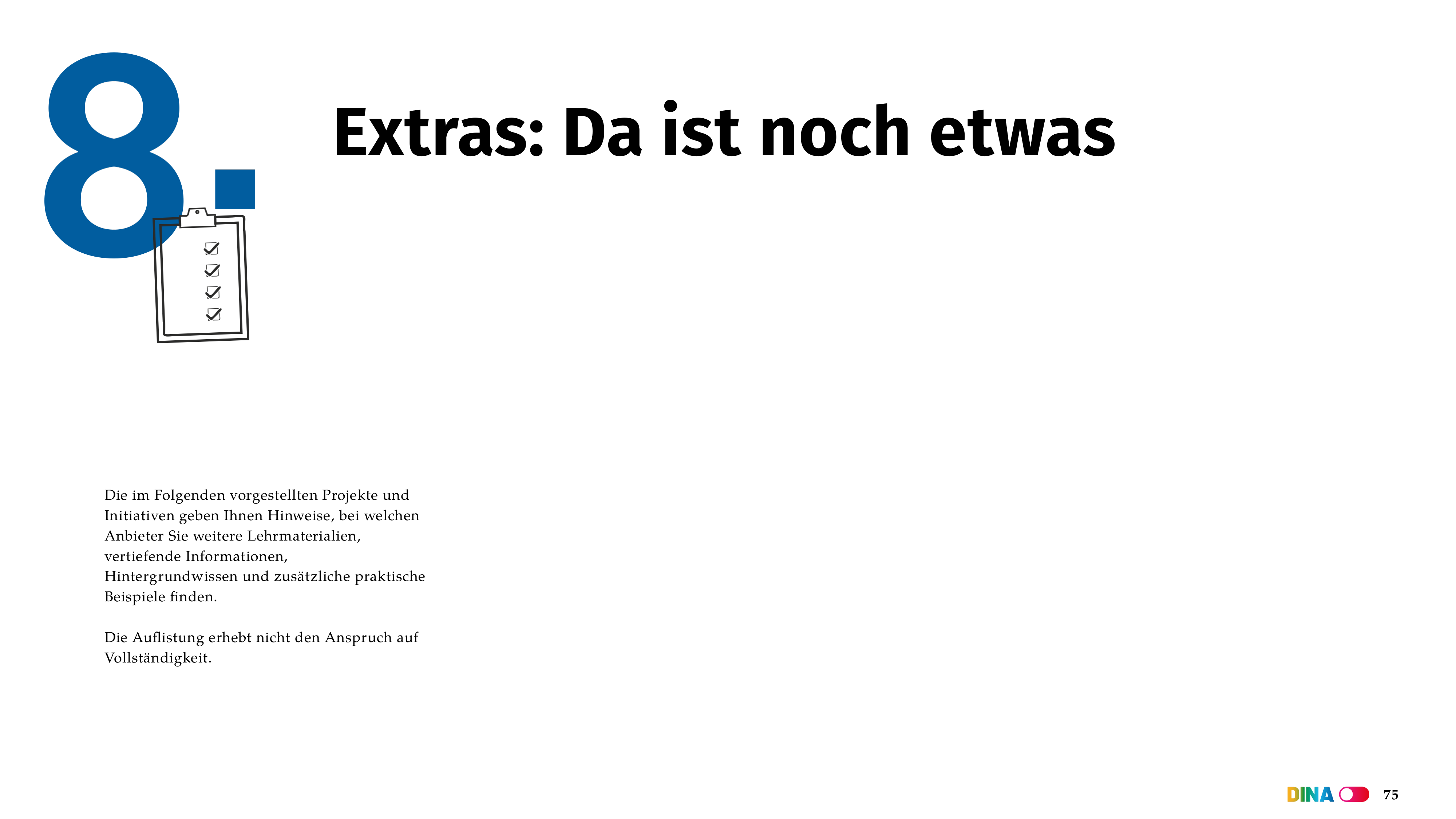

# Extras: Da ist noch etwas
Die im Folgenden vorgestellten Projekte und Initiativen geben Ihnen Hinweise, bei welchen Anbieter Sie weitere Lehrmaterialien, vertiefende Informationen, Hintergrundwissen und zusätzliche praktische Beispiele finden.

Die Auflistung erhebt nicht den Anspruch auf Vollständigkeit.
75